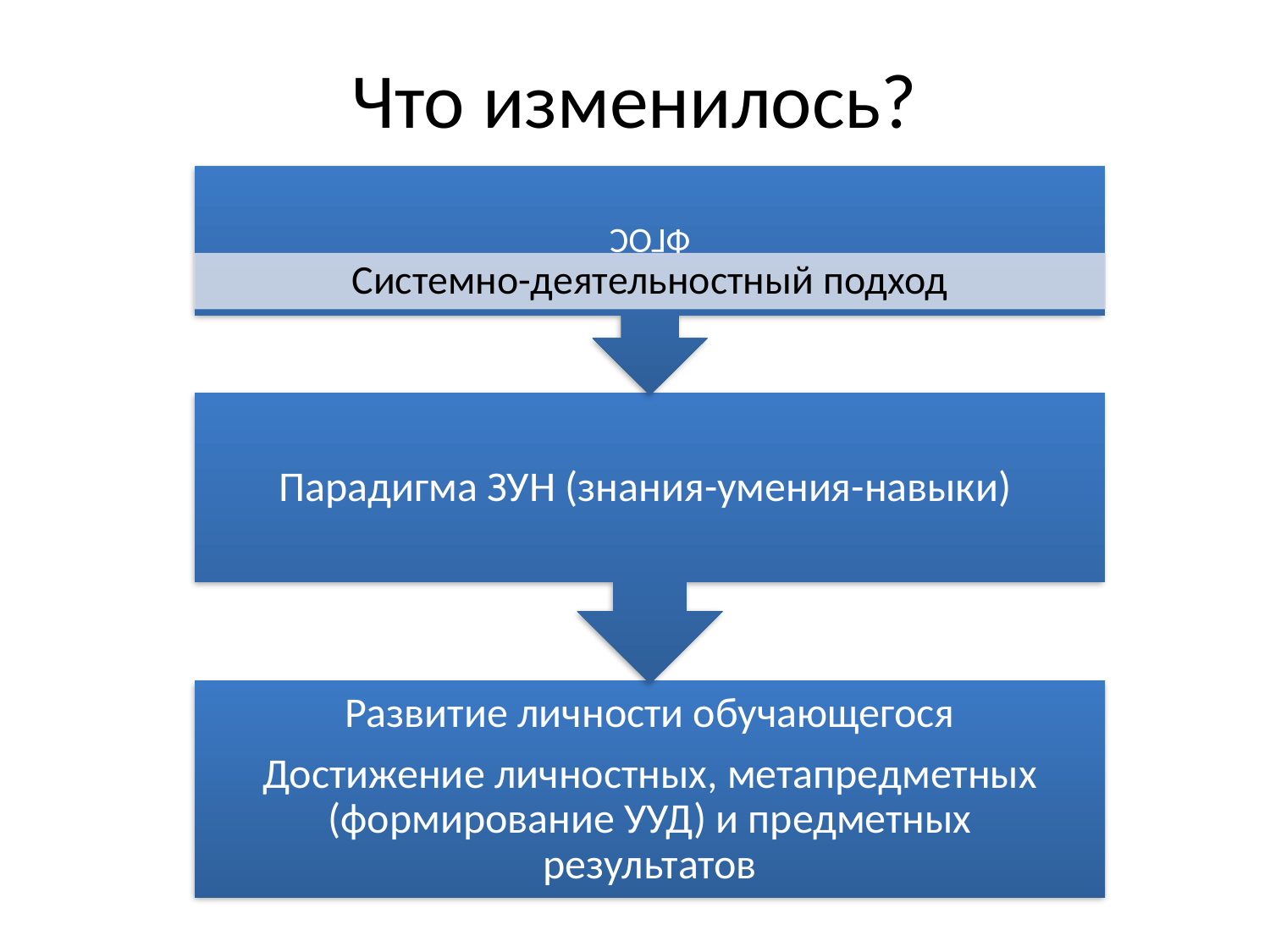

# Что изменилось?
Развитие личности обучающегося
Достижение личностных, метапредметных (формирование УУД) и предметных результатов
Парадигма ЗУН (знания-умения-навыки)
ФГОС
Системно-деятельностный подход